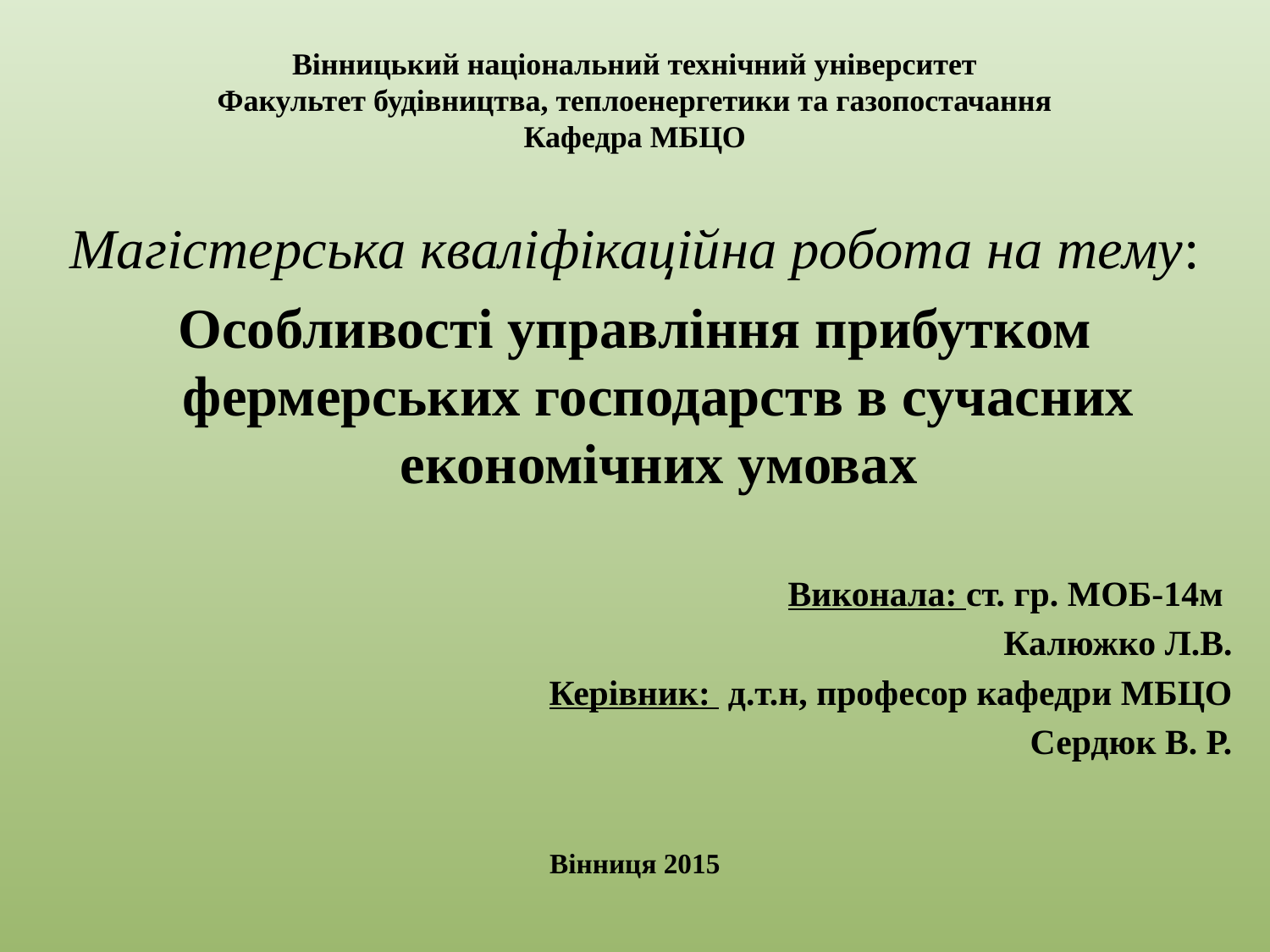

# Вінницький національний технічний університет Факультет будівництва, теплоенергетики та газопостачання Кафедра МБЦО
Магістерська кваліфікаційна робота на тему:
Особливості управління прибутком фермерських господарств в сучасних економічних умовах

Виконала: ст. гр. МОБ-14м
Калюжко Л.В.
Керівник:  д.т.н, професор кафедри МБЦО
Сердюк В. Р.

Вінниця 2015